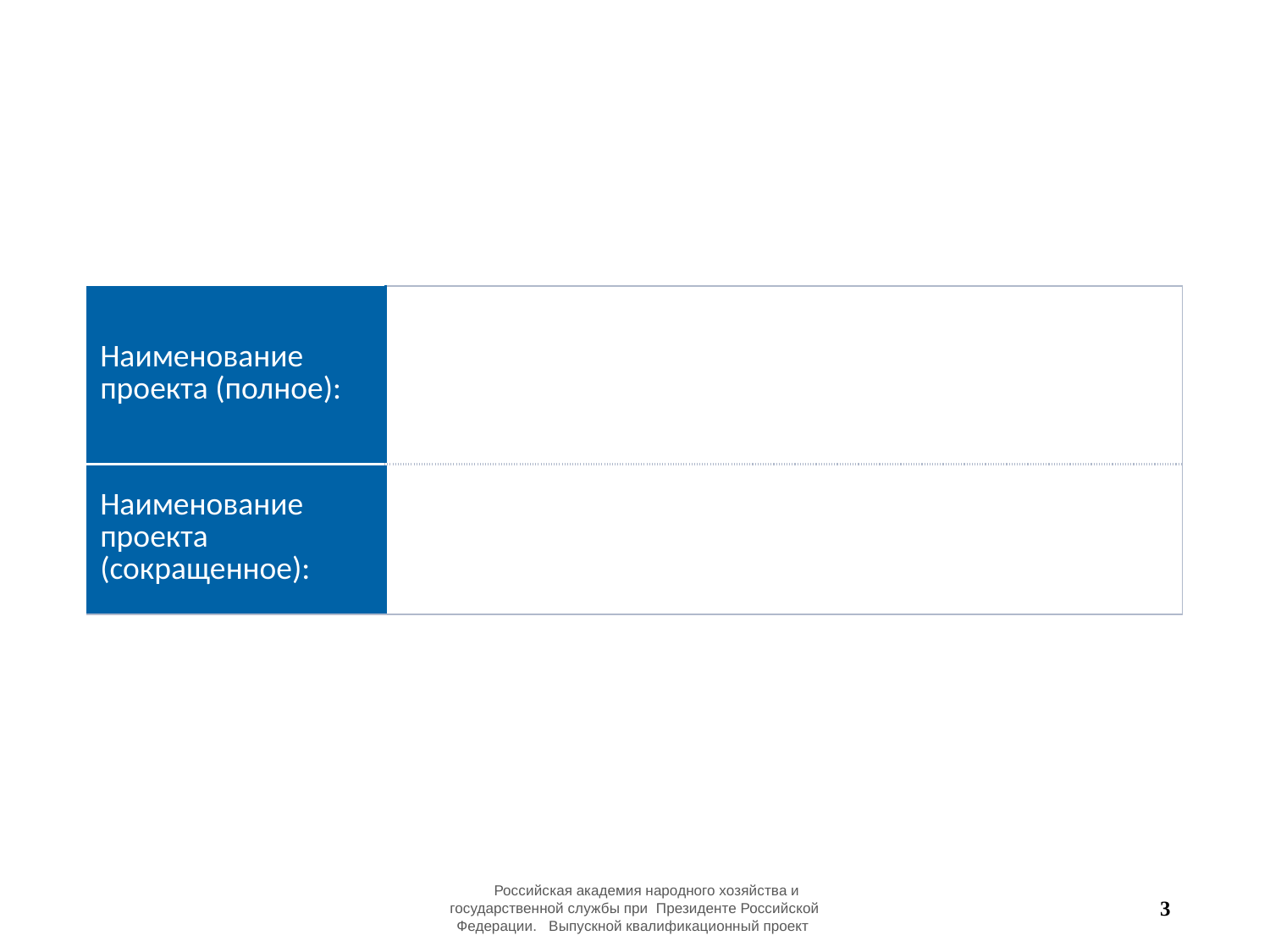

| Наименование проекта (полное): |  |
| --- | --- |
| Наименование проекта (сокращенное): |  |
      Российская академия народного хозяйства и государственной службы при  Президенте Российской Федерации.   Выпускной квалификационный проект
3